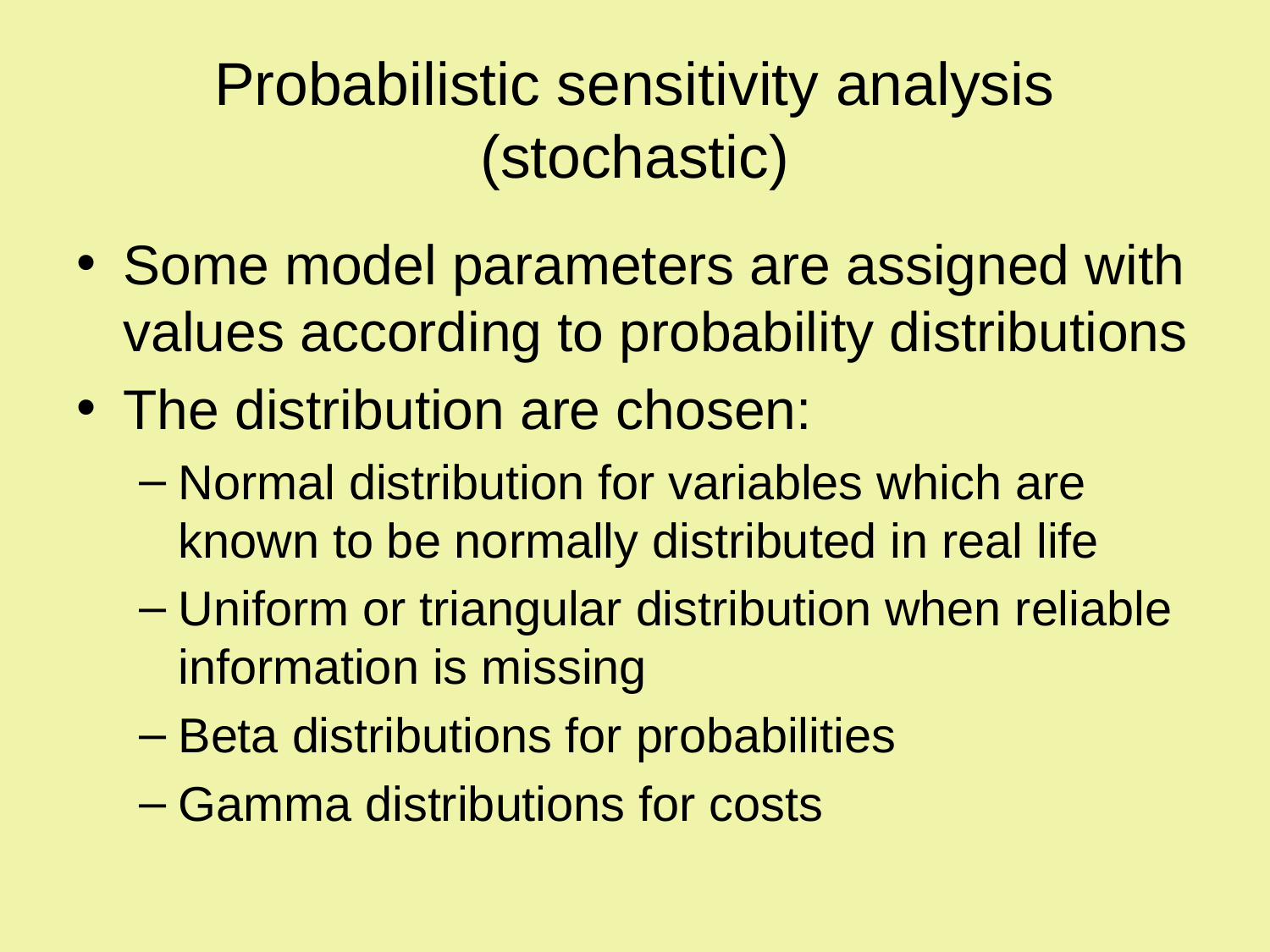

# Probabilistic sensitivity analysis (stochastic)
Some model parameters are assigned with values according to probability distributions
The distribution are chosen:
Normal distribution for variables which are known to be normally distributed in real life
Uniform or triangular distribution when reliable information is missing
Beta distributions for probabilities
Gamma distributions for costs